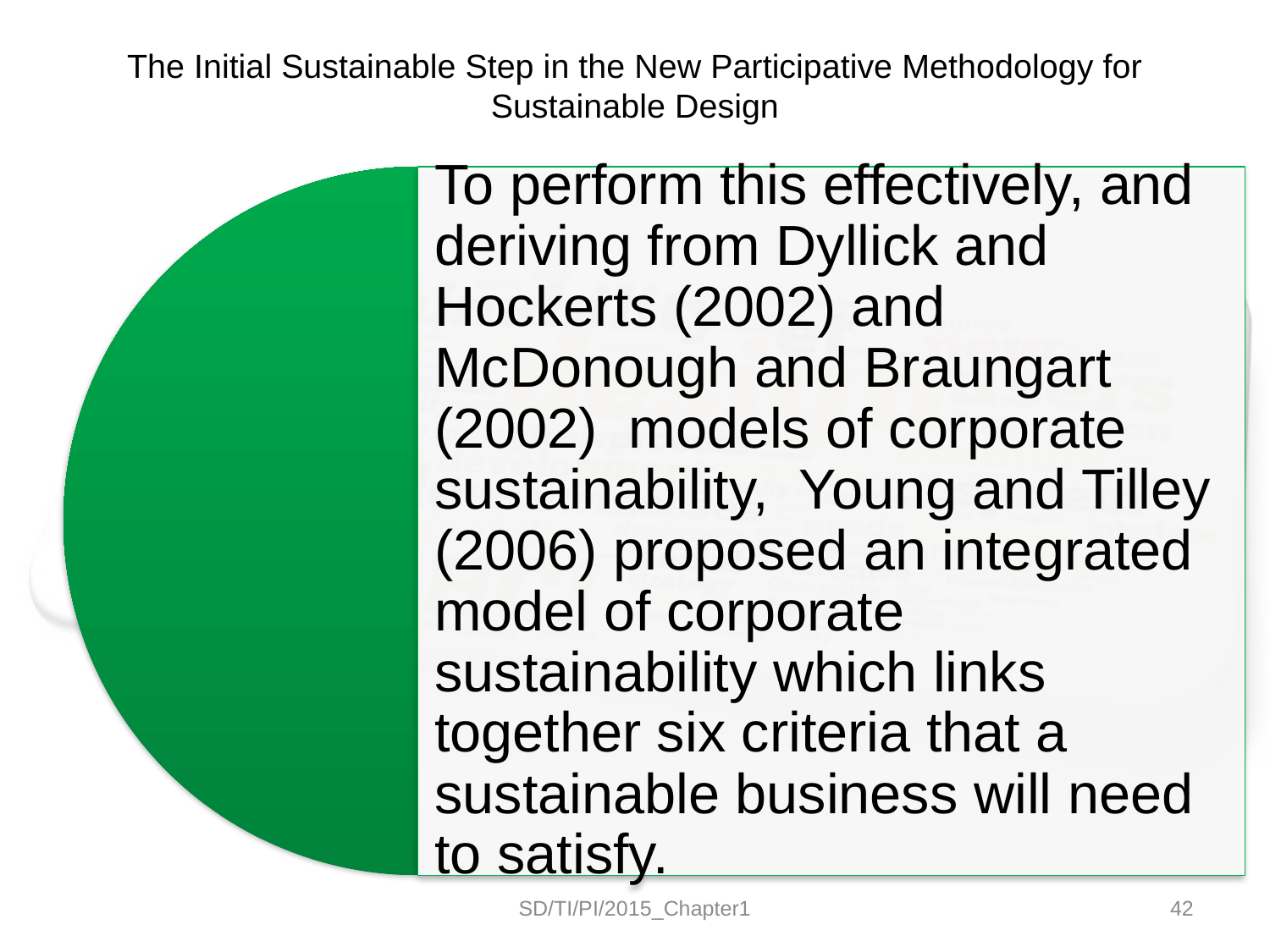

# The Initial Sustainable Step in the New Participative Methodology for Sustainable Design
To perform this effectively, and deriving from Dyllick and Hockerts (2002) and McDonough and Braungart (2002)  models of corporate sustainability,  Young and Tilley (2006) proposed an integrated model of corporate sustainability which links together six criteria that a sustainable business will need to satisfy.
SD/TI/PI/2015_Chapter1
42